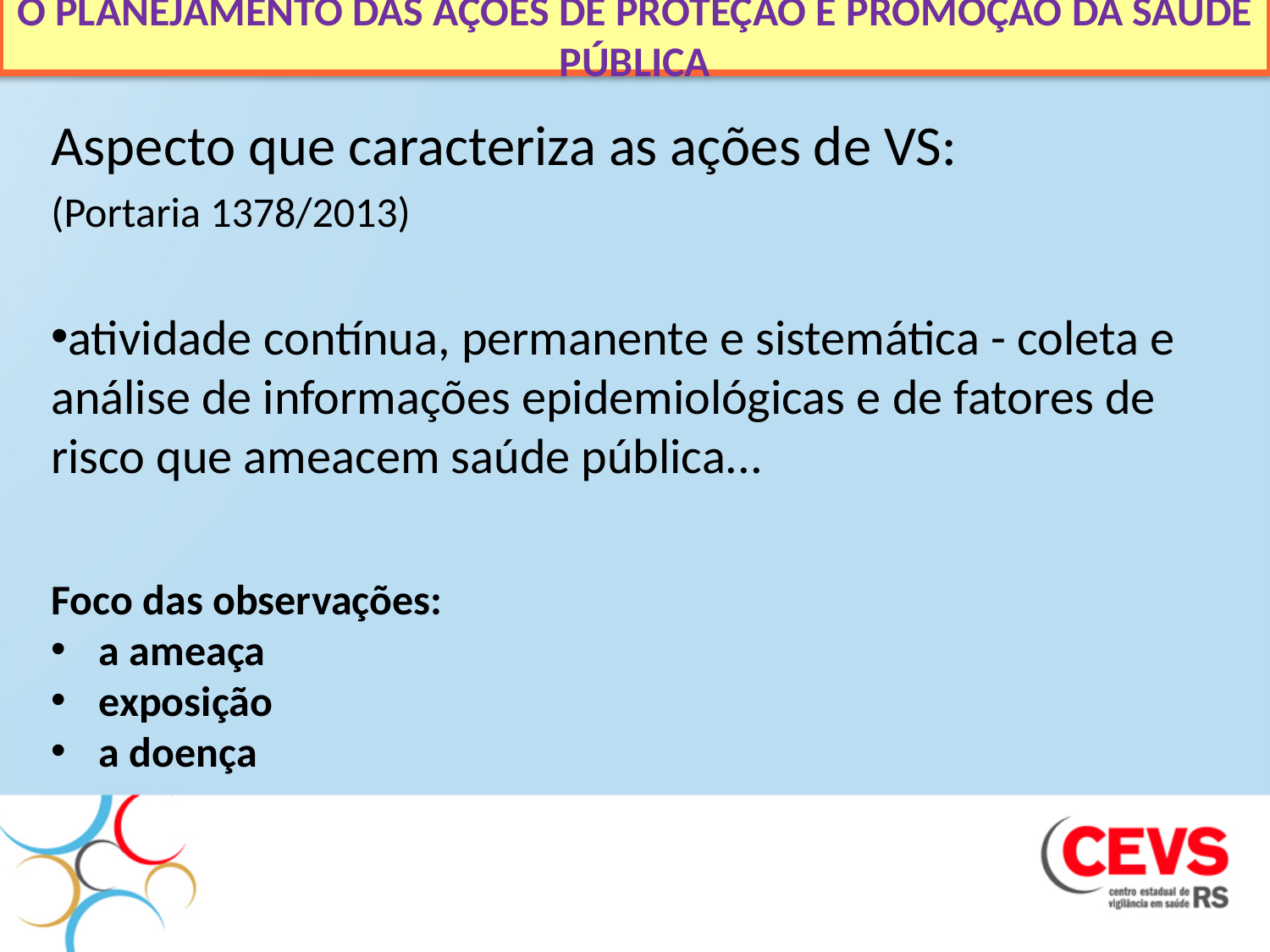

O Planejamento das Ações de Proteção e Promoção da Saúde Pública
Aspecto que caracteriza as ações de VS:
(Portaria 1378/2013)

atividade contínua, permanente e sistemática - coleta e análise de informações epidemiológicas e de fatores de risco que ameacem saúde pública...

Foco das observações:
a ameaça
exposição
a doença